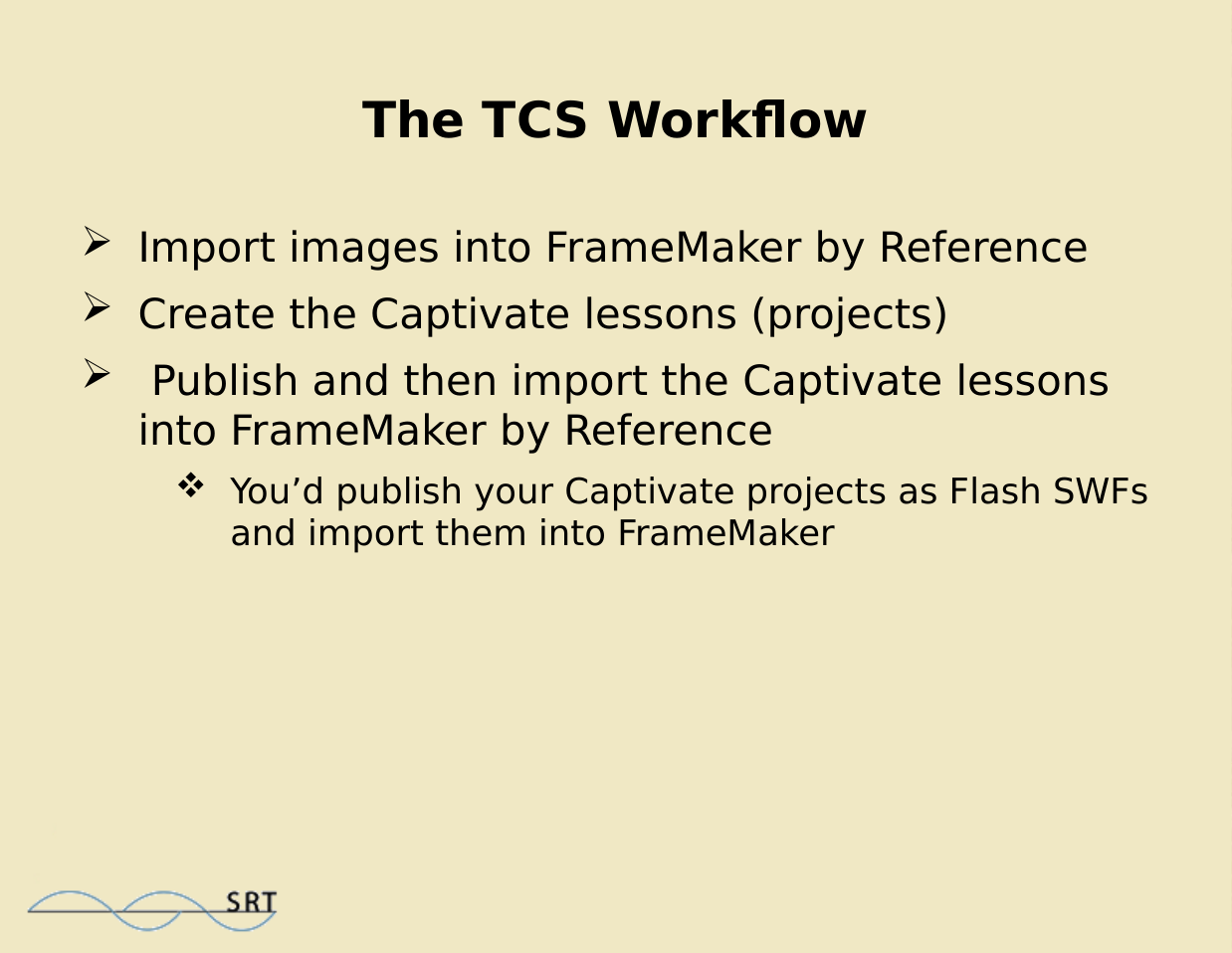

# The TCS Workflow
Import images into FrameMaker by Reference
Create the Captivate lessons (projects)
 Publish and then import the Captivate lessons into FrameMaker by Reference
You’d publish your Captivate projects as Flash SWFs and import them into FrameMaker